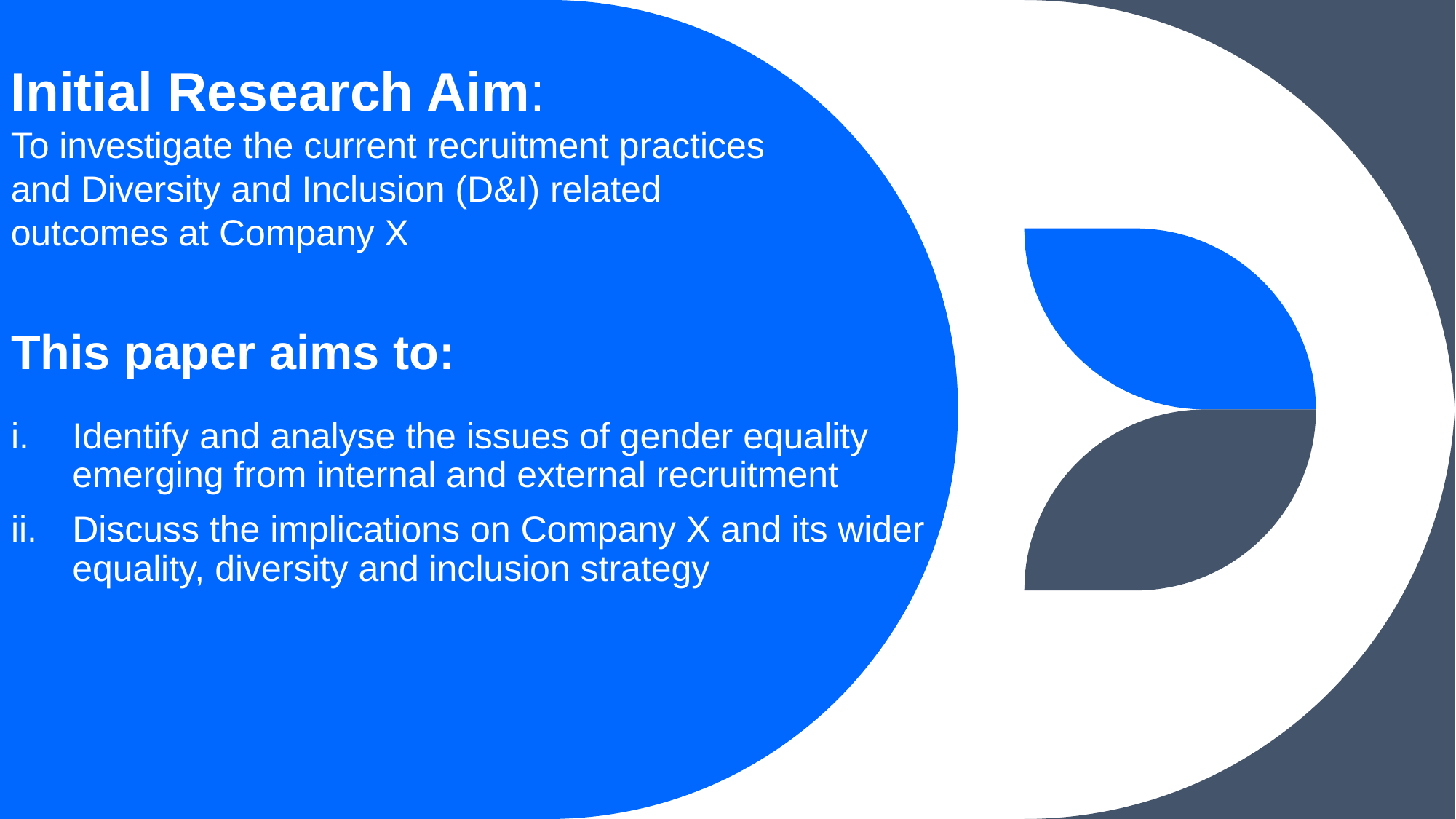

Initial Research Aim:
To investigate the current recruitment practices
and Diversity and Inclusion (D&I) related
outcomes at Company X
# This paper aims to:
Identify and analyse the issues of gender equality emerging from internal and external recruitment
Discuss the implications on Company X and its wider equality, diversity and inclusion strategy